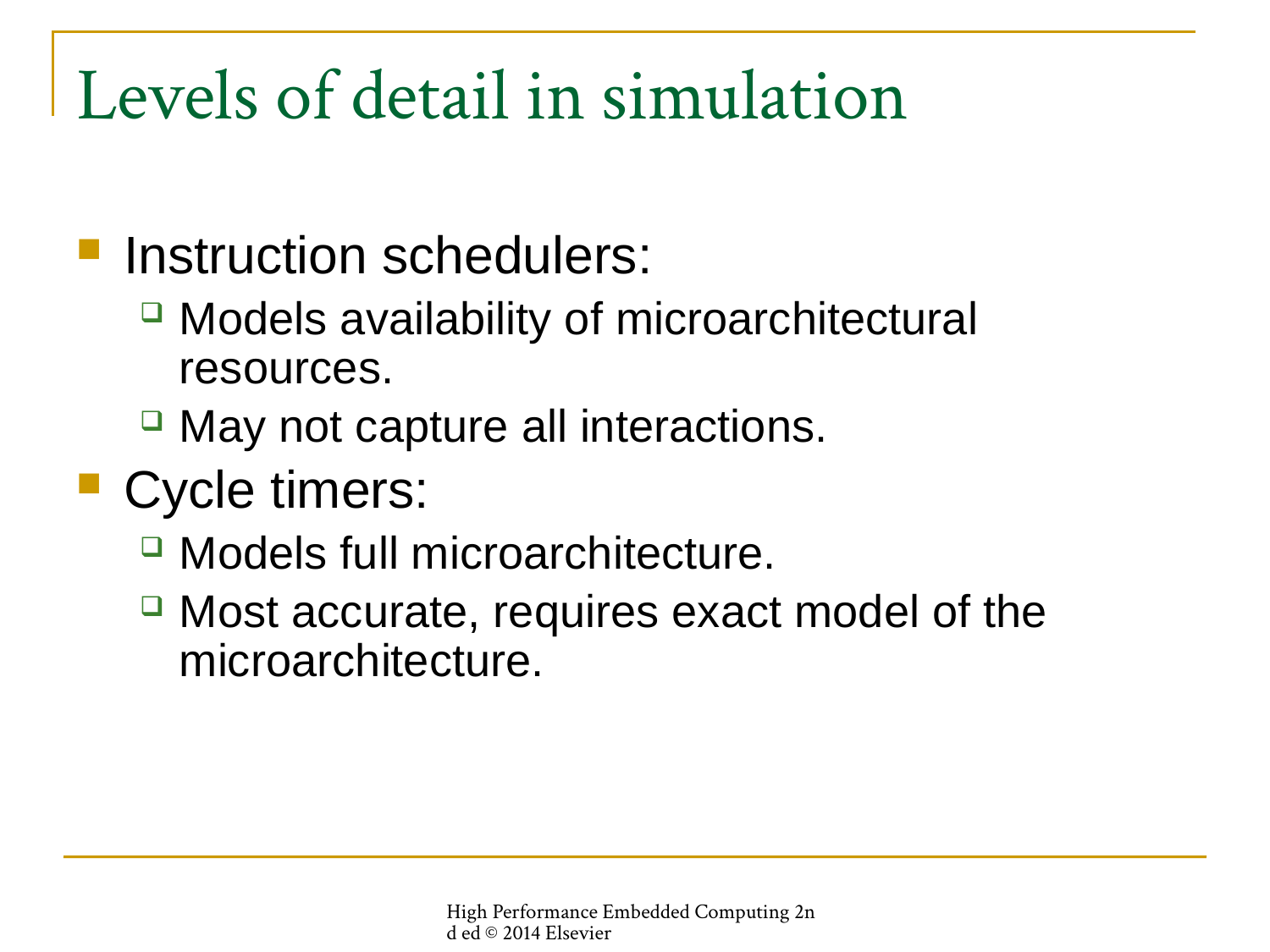

# Levels of detail in simulation
Instruction schedulers:
Models availability of microarchitectural resources.
May not capture all interactions.
Cycle timers:
Models full microarchitecture.
Most accurate, requires exact model of the microarchitecture.
High Performance Embedded Computing 2nd ed © 2014 Elsevier